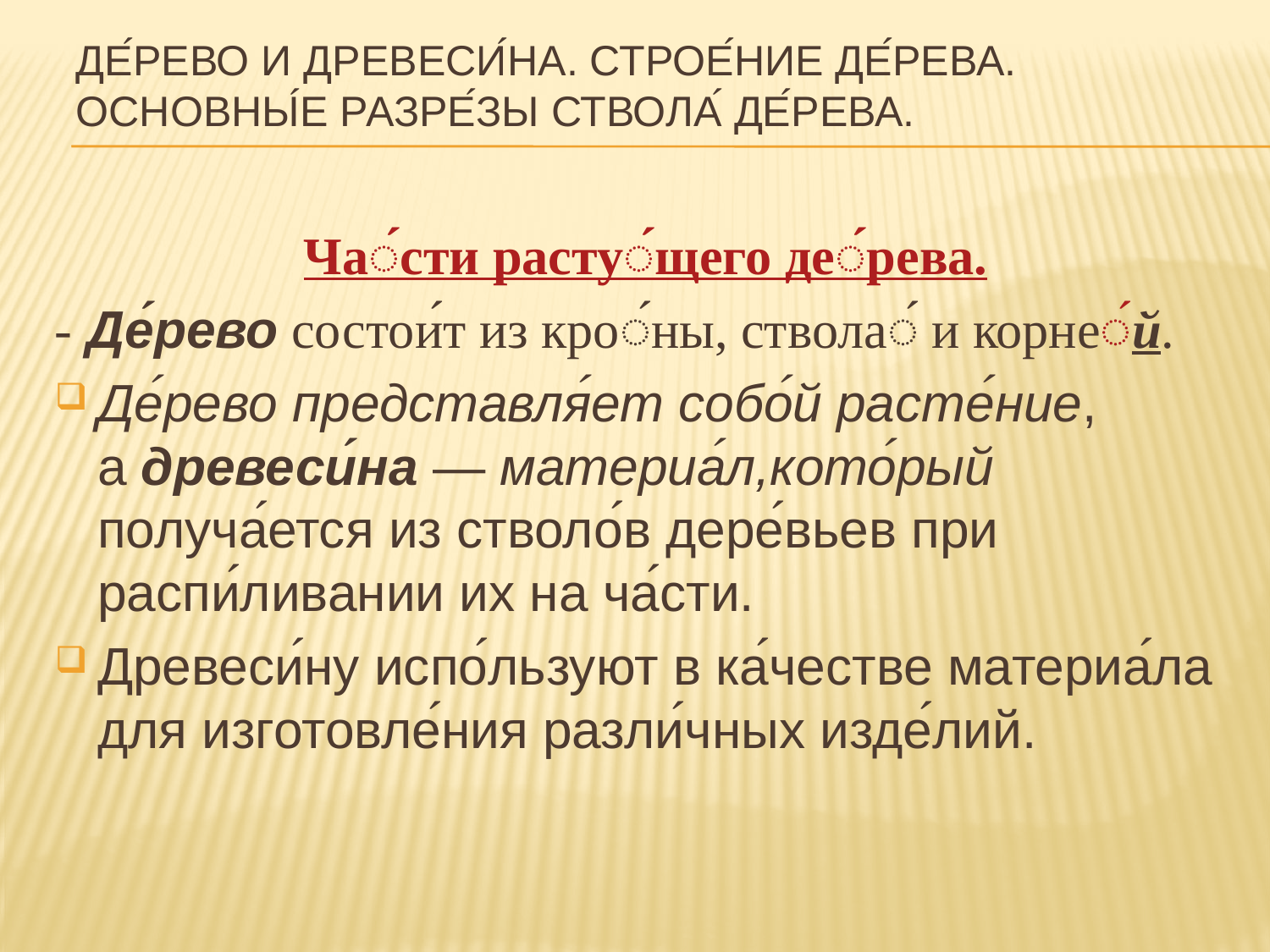

# Де́рево и древеси́на. Строе́ние де́рева. основны́е разре́зы ствола́ де́рева.
Ча́сти расту́щего де́рева.
- Де́рево состои́т из кро́ны, ствола́ и корне́й.
Де́рево представля́ет собо́й расте́ние, а древеси́на — материа́л,кото́рый получа́ется из стволо́в дере́вьев при распи́ливании их на ча́сти.
Древеси́ну испо́льзуют в ка́честве материа́ла для изготовле́ния разли́чных изде́лий.